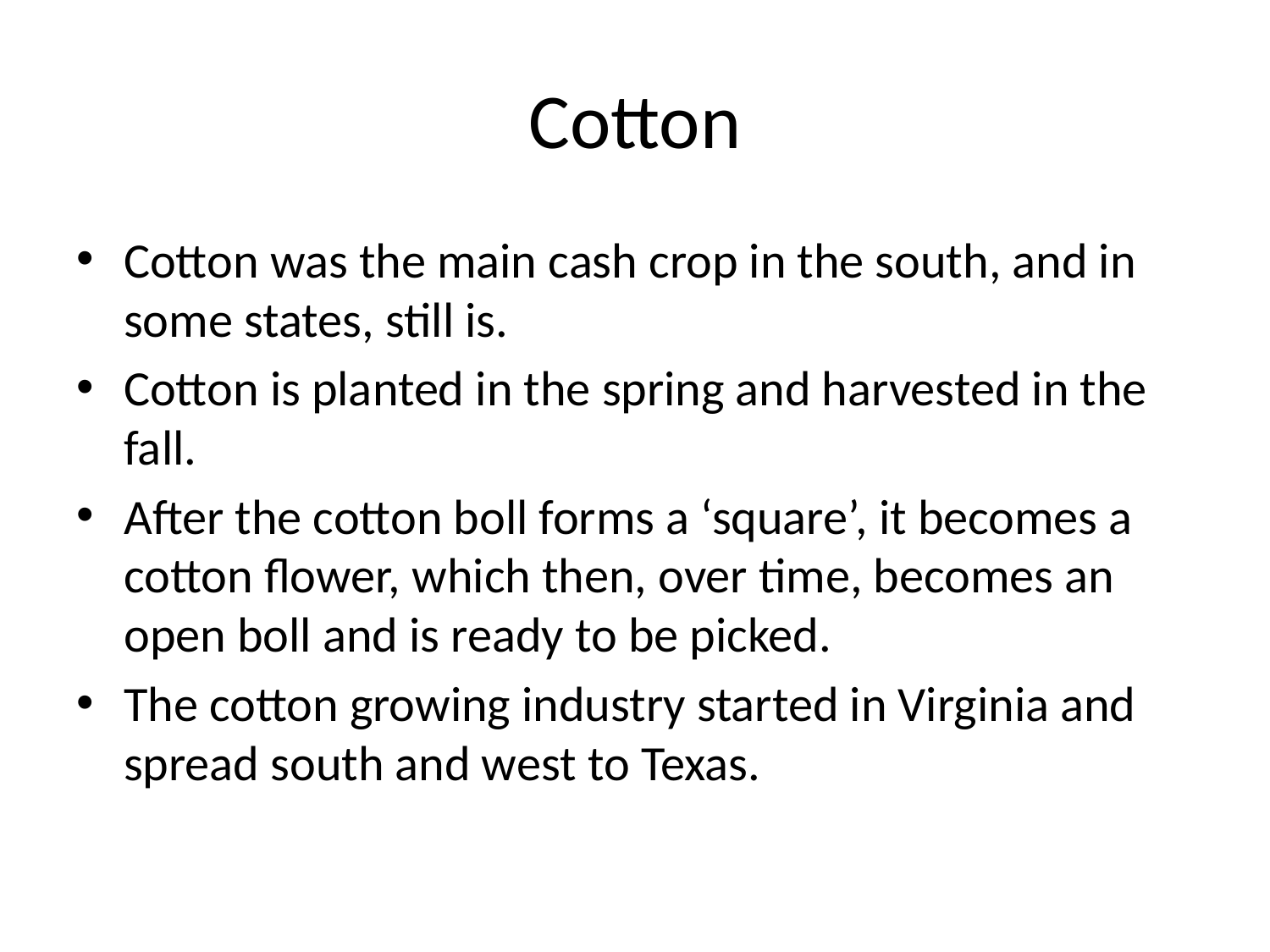

# Cotton
Cotton was the main cash crop in the south, and in some states, still is.
Cotton is planted in the spring and harvested in the fall.
After the cotton boll forms a ‘square’, it becomes a cotton flower, which then, over time, becomes an open boll and is ready to be picked.
The cotton growing industry started in Virginia and spread south and west to Texas.